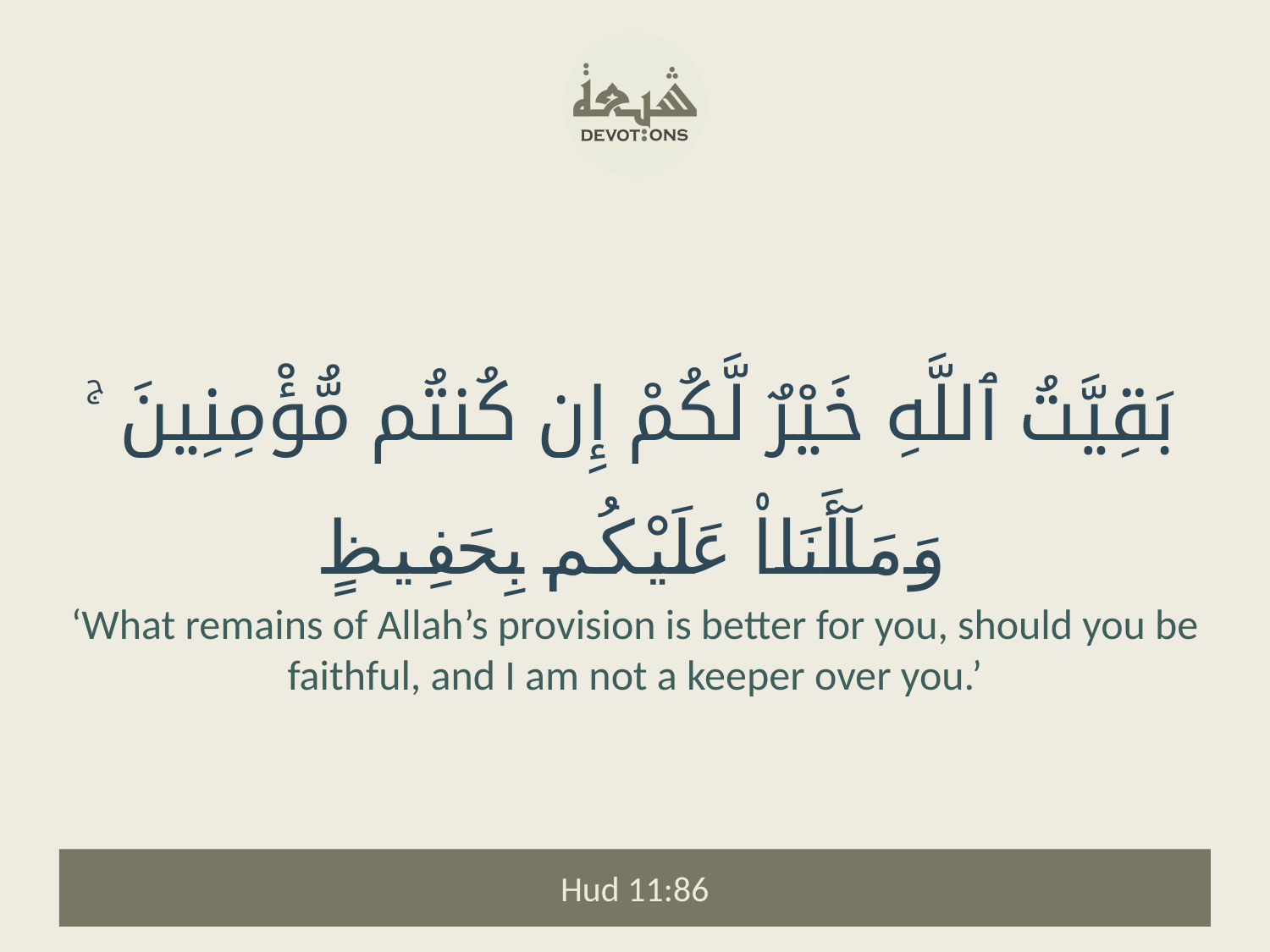

بَقِيَّتُ ٱللَّهِ خَيْرٌ لَّكُمْ إِن كُنتُم مُّؤْمِنِينَ ۚ وَمَآ أَنَا۠ عَلَيْكُم بِحَفِيظٍ
‘What remains of Allah’s provision is better for you, should you be faithful, and I am not a keeper over you.’
Hud 11:86